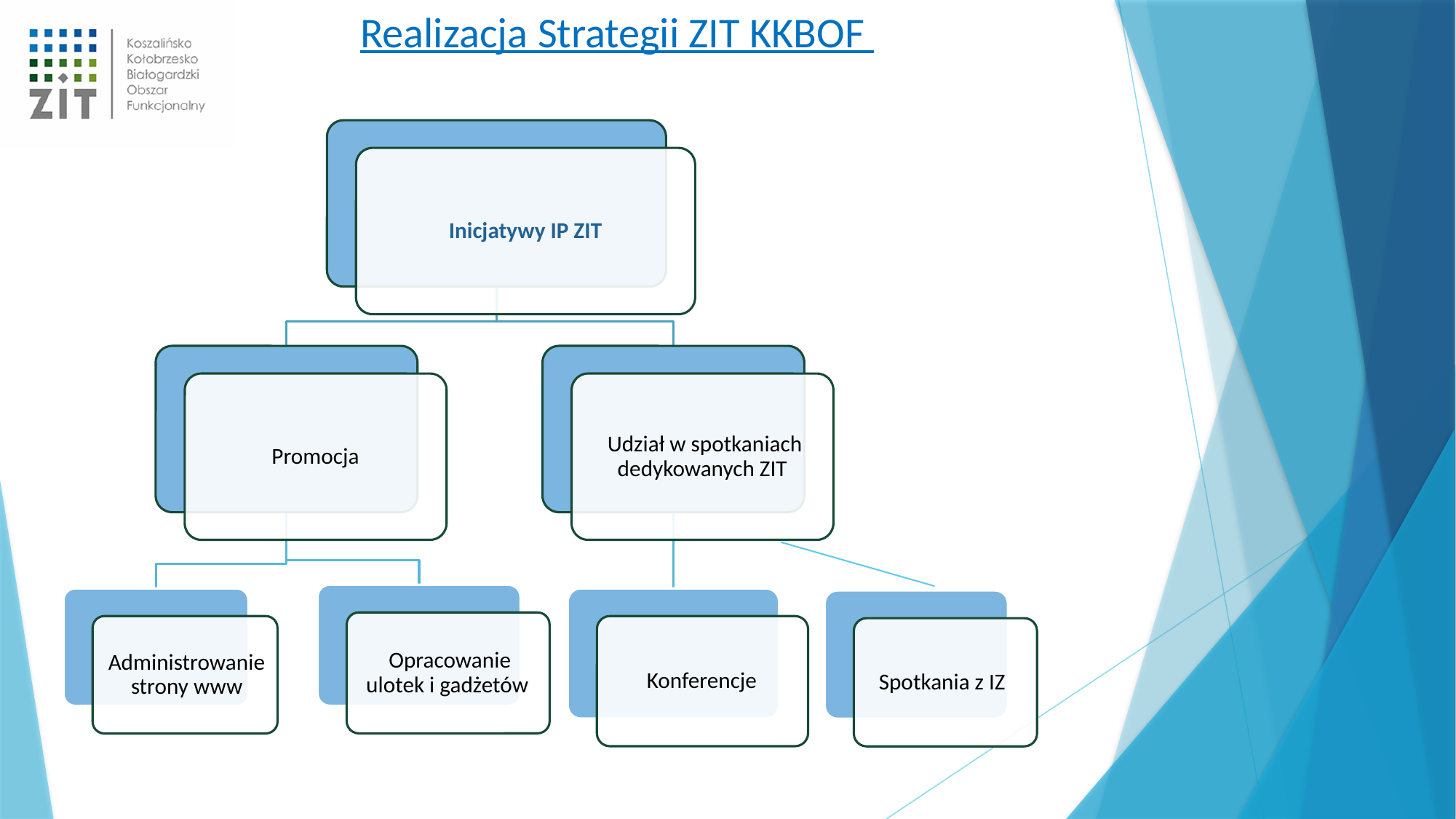

Realizacja Strategii ZIT KKBOF
Inicjatywy IP ZIT
Promocja
Administrowanie strony www
Opracowanie ulotek i gadżetów
Udział w spotkaniach dedykowanych ZIT
Konferencje
Spotkania z IZ